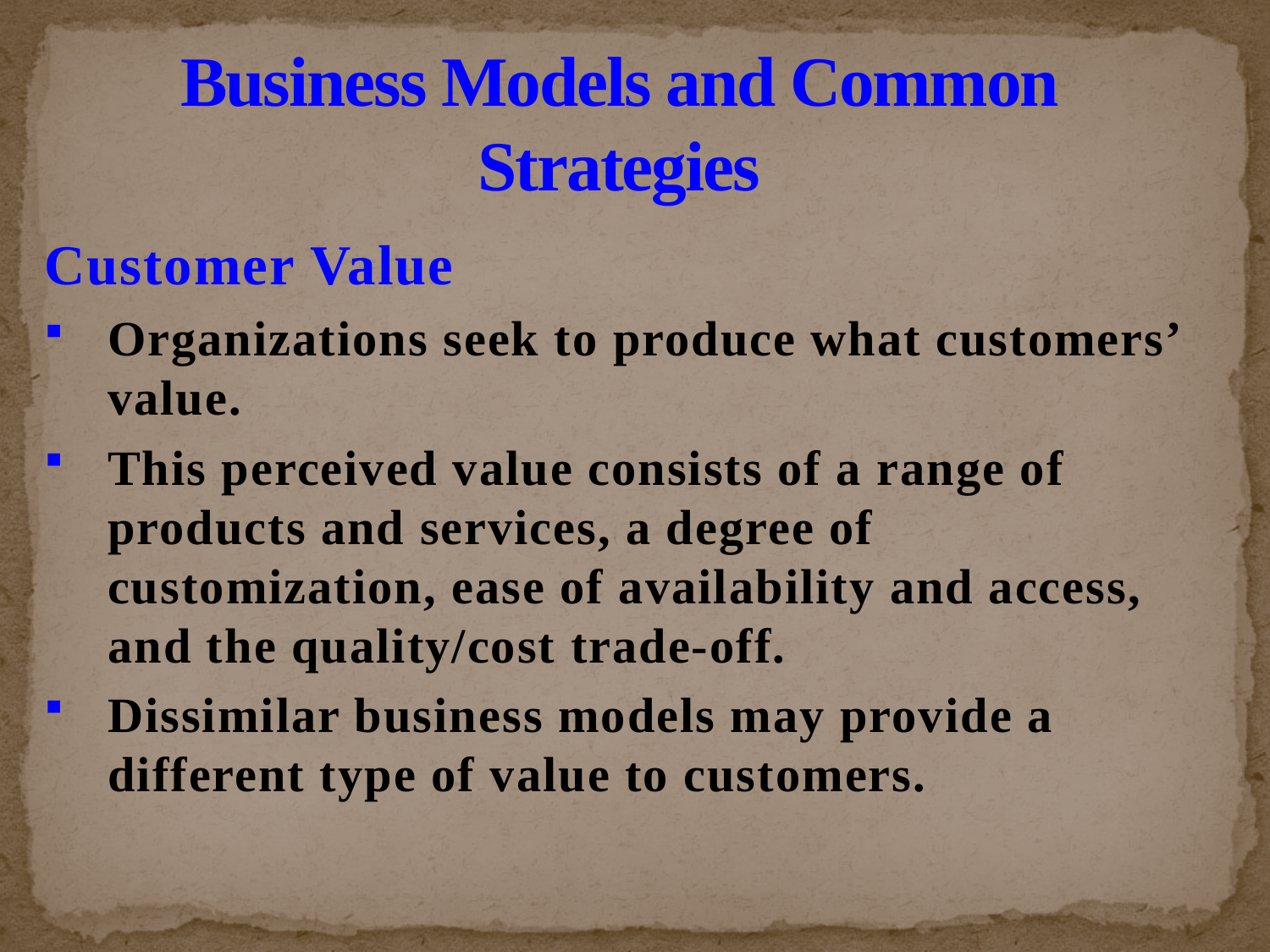

# Business Models and Common Strategies
Customer Value
Organizations seek to produce what customers’ value.
This perceived value consists of a range of products and services, a degree of customization, ease of availability and access, and the quality/cost trade-off.
Dissimilar business models may provide a different type of value to customers.